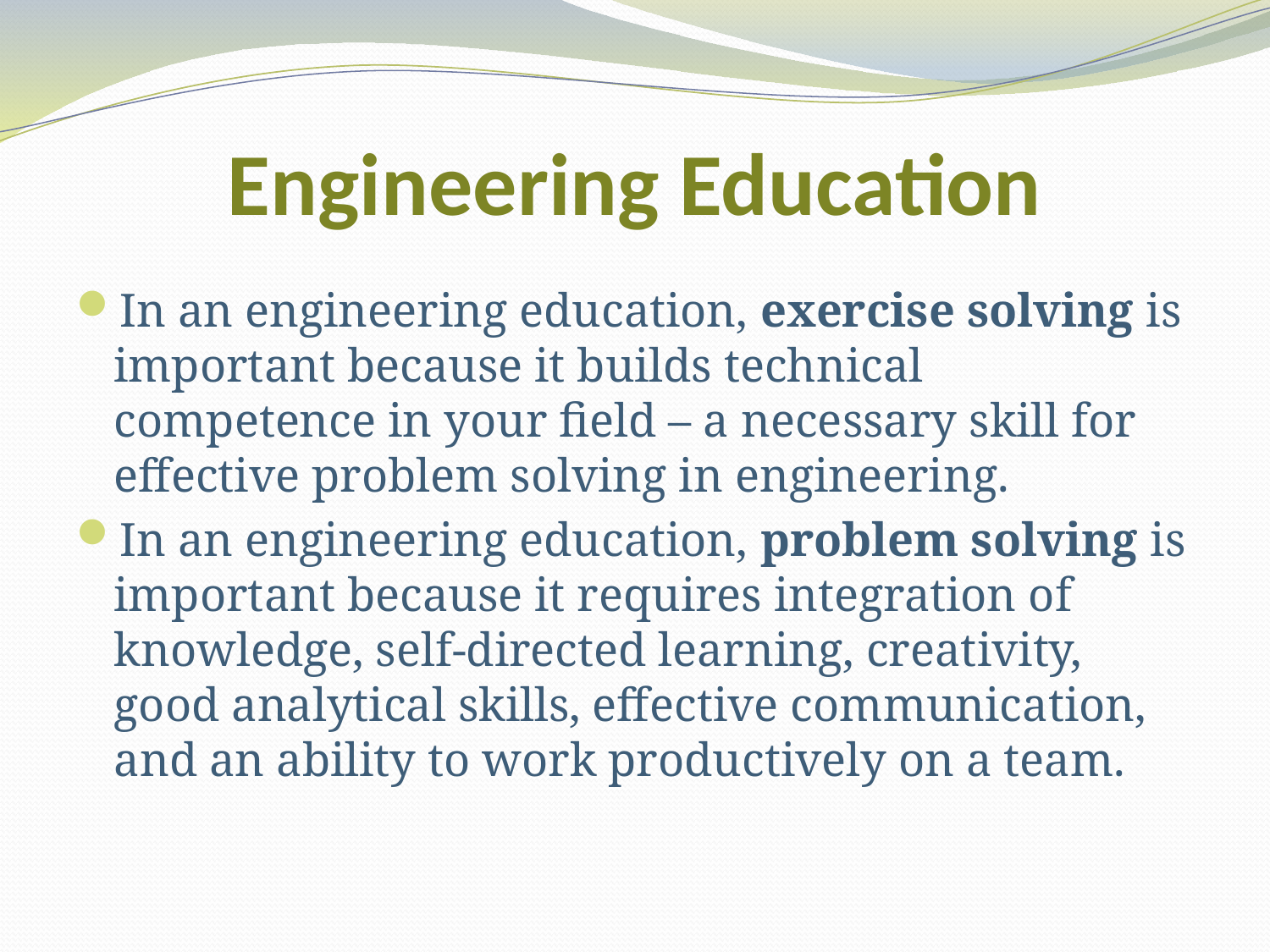

# Engineering Education
In an engineering education, exercise solving is important because it builds technical competence in your field – a necessary skill for effective problem solving in engineering.
In an engineering education, problem solving is important because it requires integration of knowledge, self-directed learning, creativity, good analytical skills, effective communication, and an ability to work productively on a team.